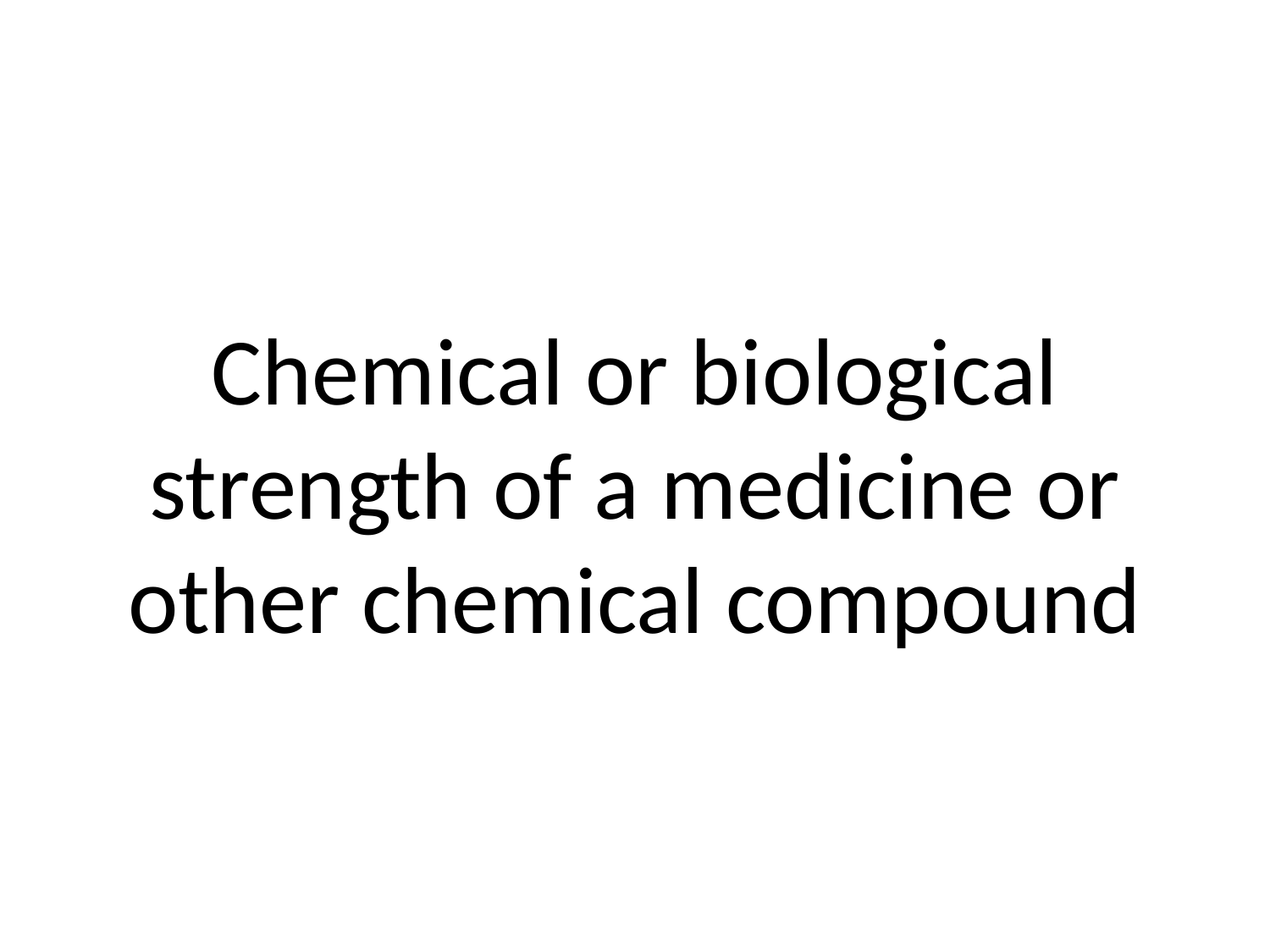

# Chemical or biological strength of a medicine or other chemical compound